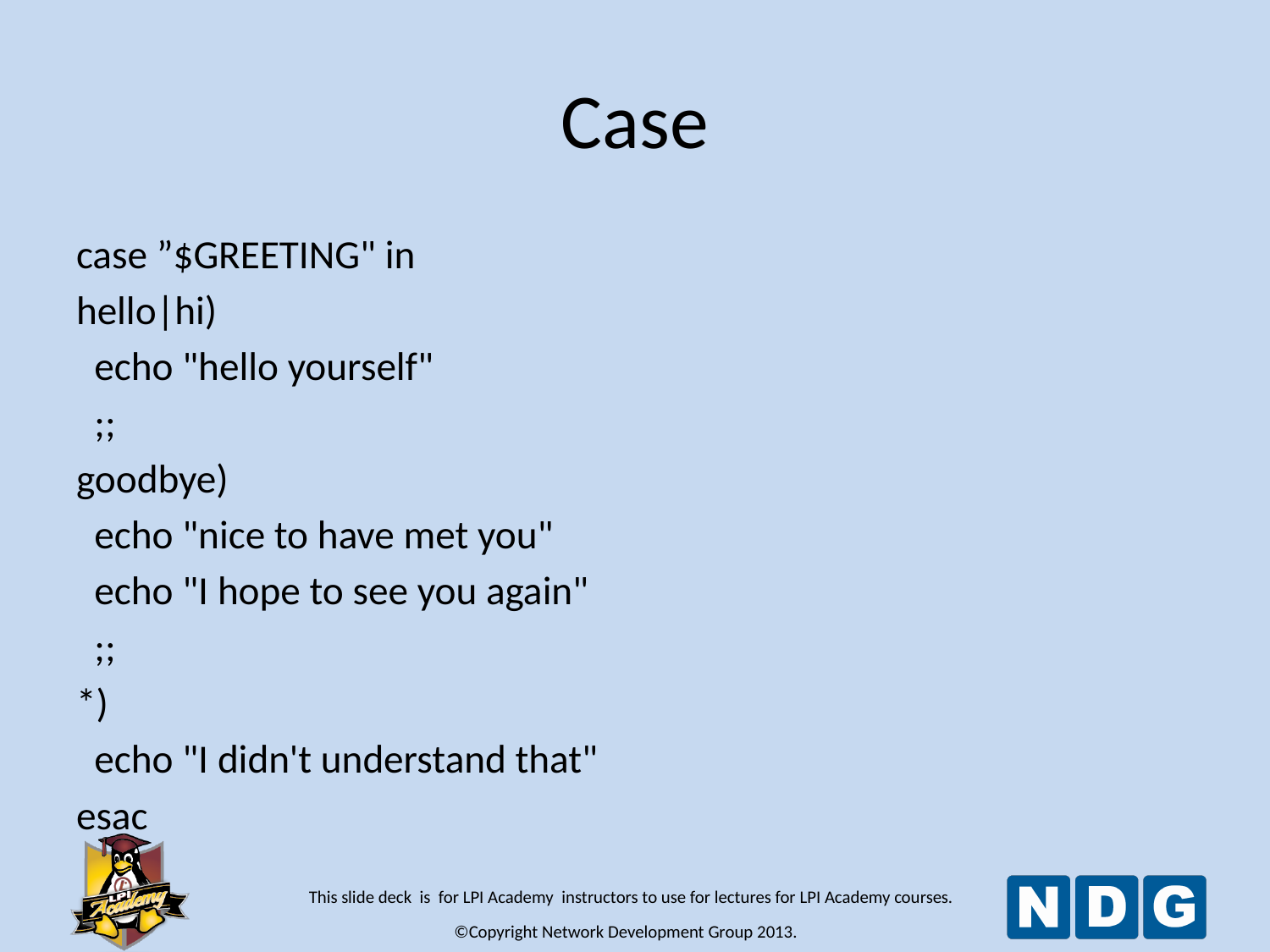

# Case
case ”$GREETING" in
hello|hi)
  echo "hello yourself"
  ;;
goodbye)
  echo "nice to have met you"
  echo "I hope to see you again"
  ;;
*)
  echo "I didn't understand that"
esac